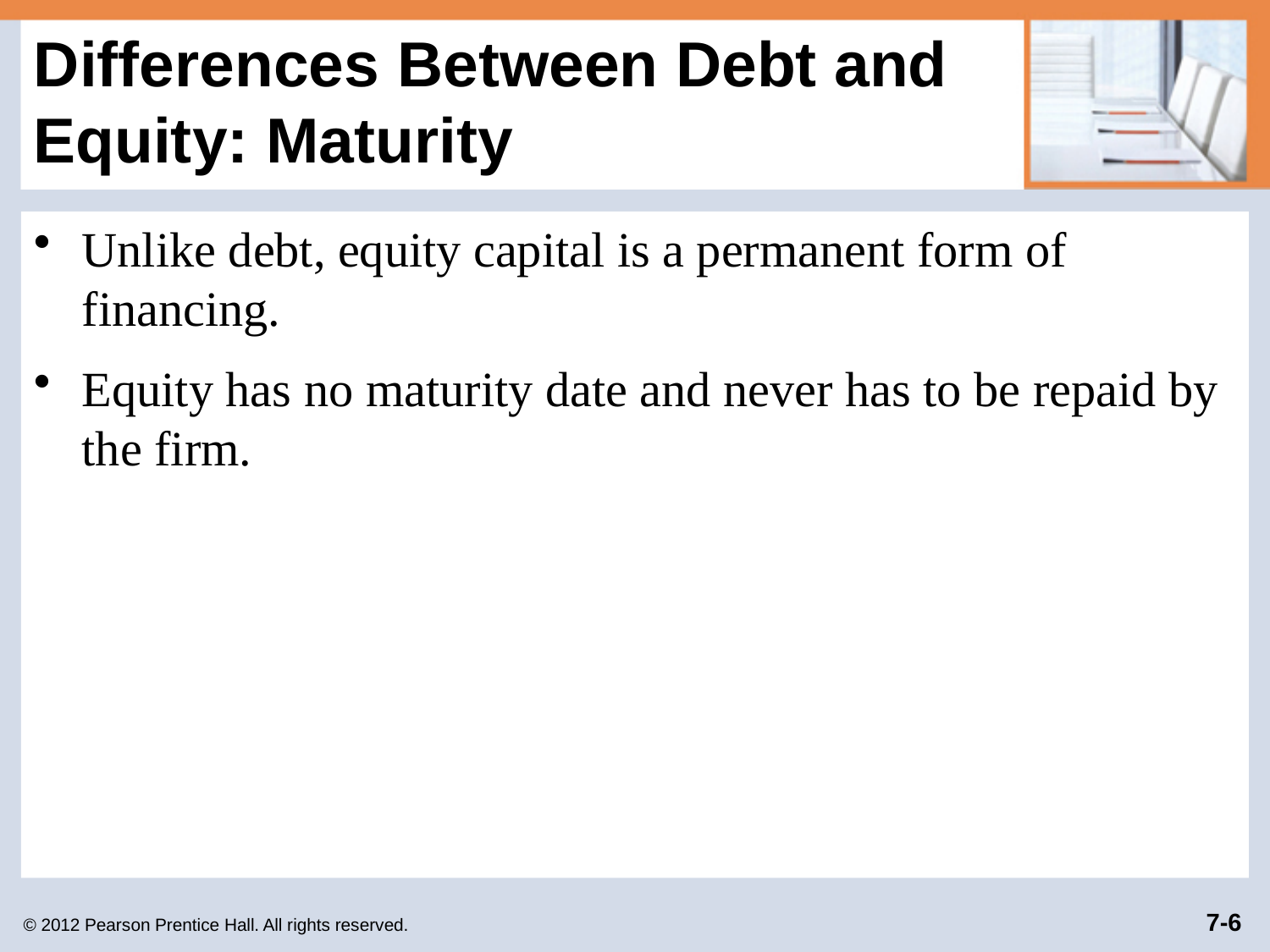

# Differences Between Debt and Equity: Maturity
Unlike debt, equity capital is a permanent form of financing.
Equity has no maturity date and never has to be repaid by the firm.
© 2012 Pearson Prentice Hall. All rights reserved.
7-6